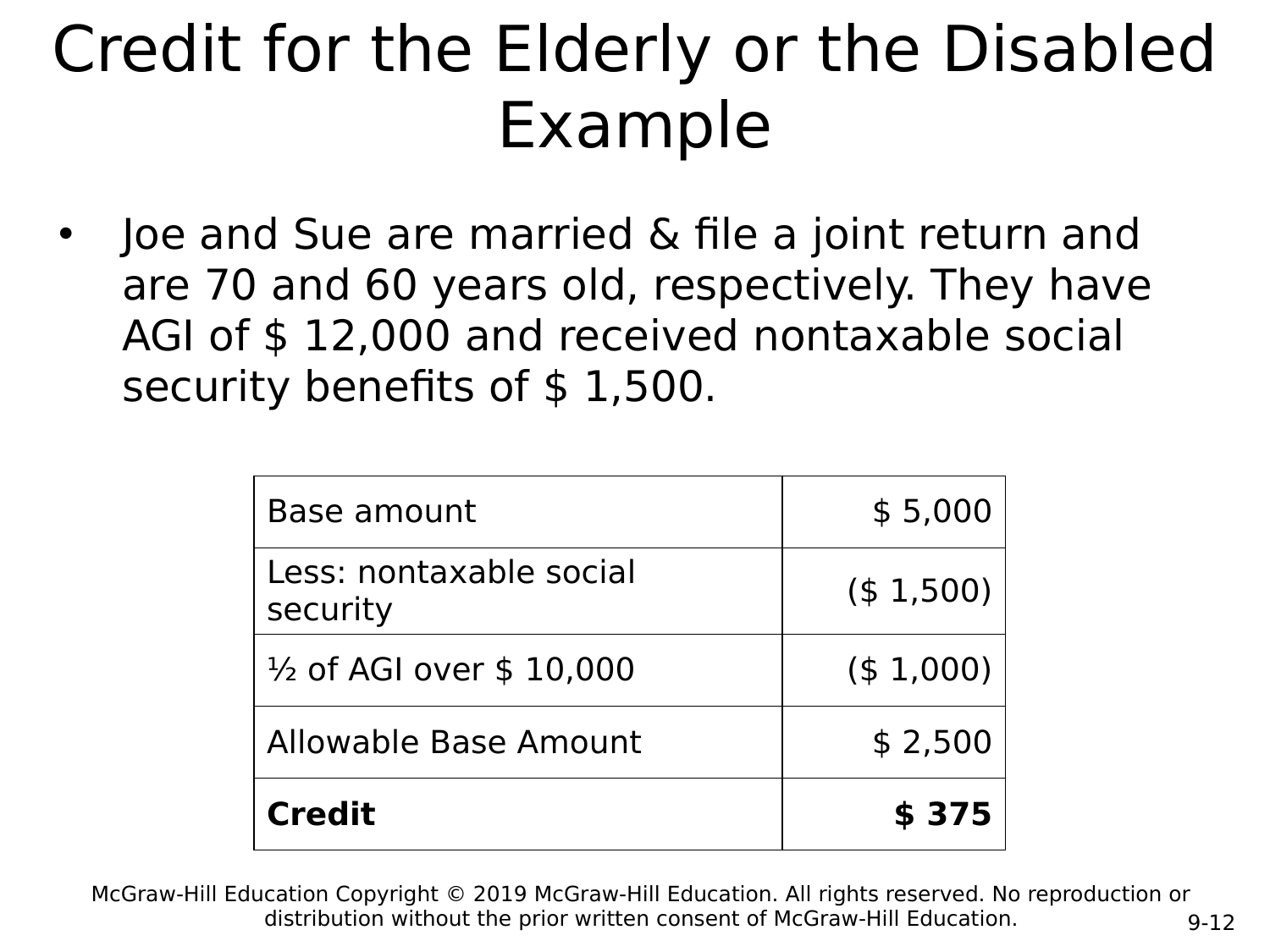

# Credit for the Elderly or the Disabled Example
Joe and Sue are married & file a joint return and are 70 and 60 years old, respectively. They have AGI of $ 12,000 and received nontaxable social security benefits of $ 1,500.
| Base amount | $ 5,000 |
| --- | --- |
| Less: nontaxable social security | ($ 1,500) |
| ½ of AGI over $ 10,000 | ($ 1,000) |
| Allowable Base Amount | $ 2,500 |
| Credit | $ 375 |
McGraw-Hill Education Copyright © 2019 McGraw-Hill Education. All rights reserved. No reproduction or distribution without the prior written consent of McGraw-Hill Education.
9-12